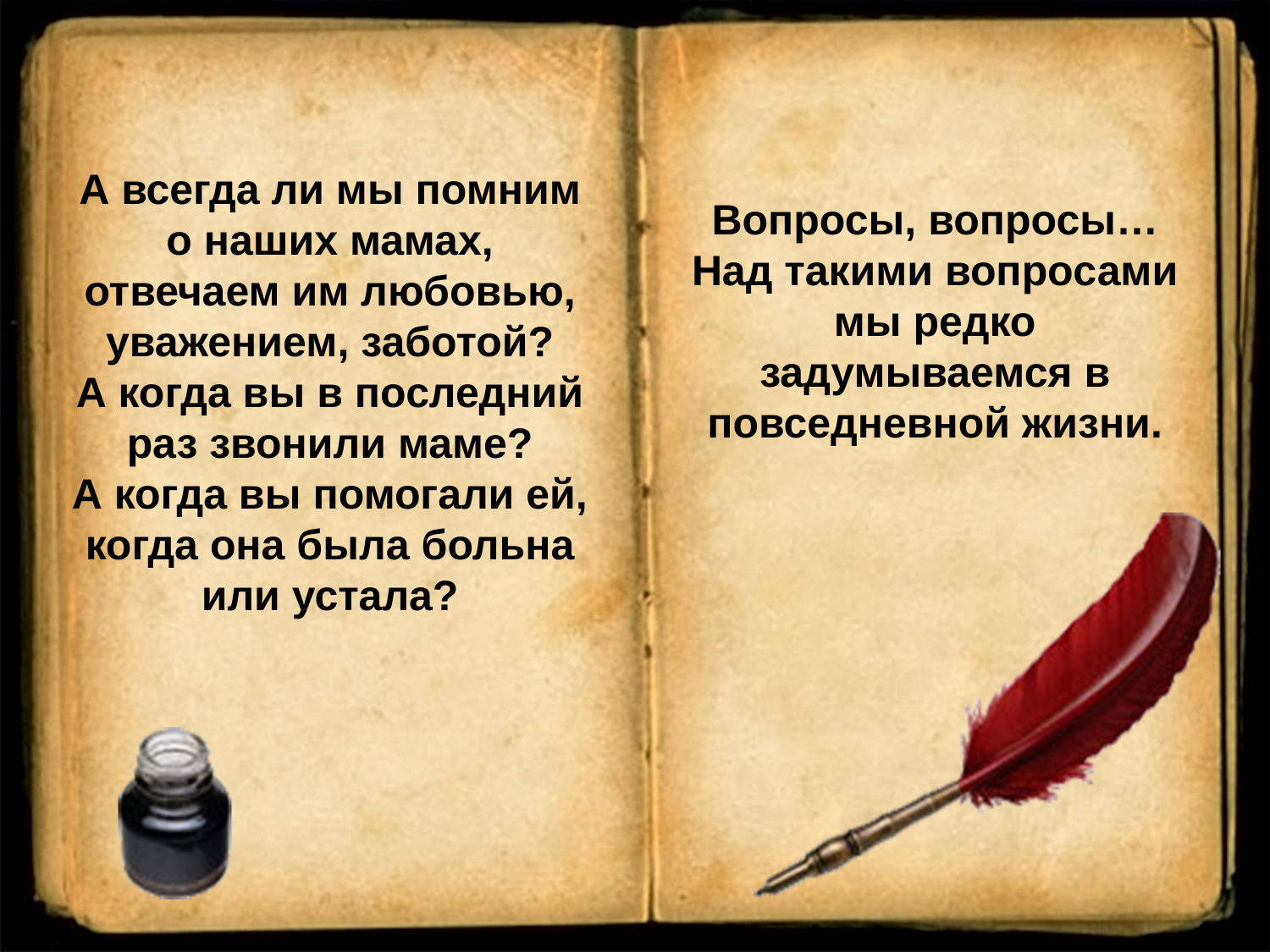

А всегда ли мы помним о наших мамах, отвечаем им любовью, уважением, заботой?
А когда вы в последний раз звонили маме?
А когда вы помогали ей, когда она была больна или устала?

Вопросы, вопросы…
Над такими вопросами мы редко задумываемся в повседневной жизни.